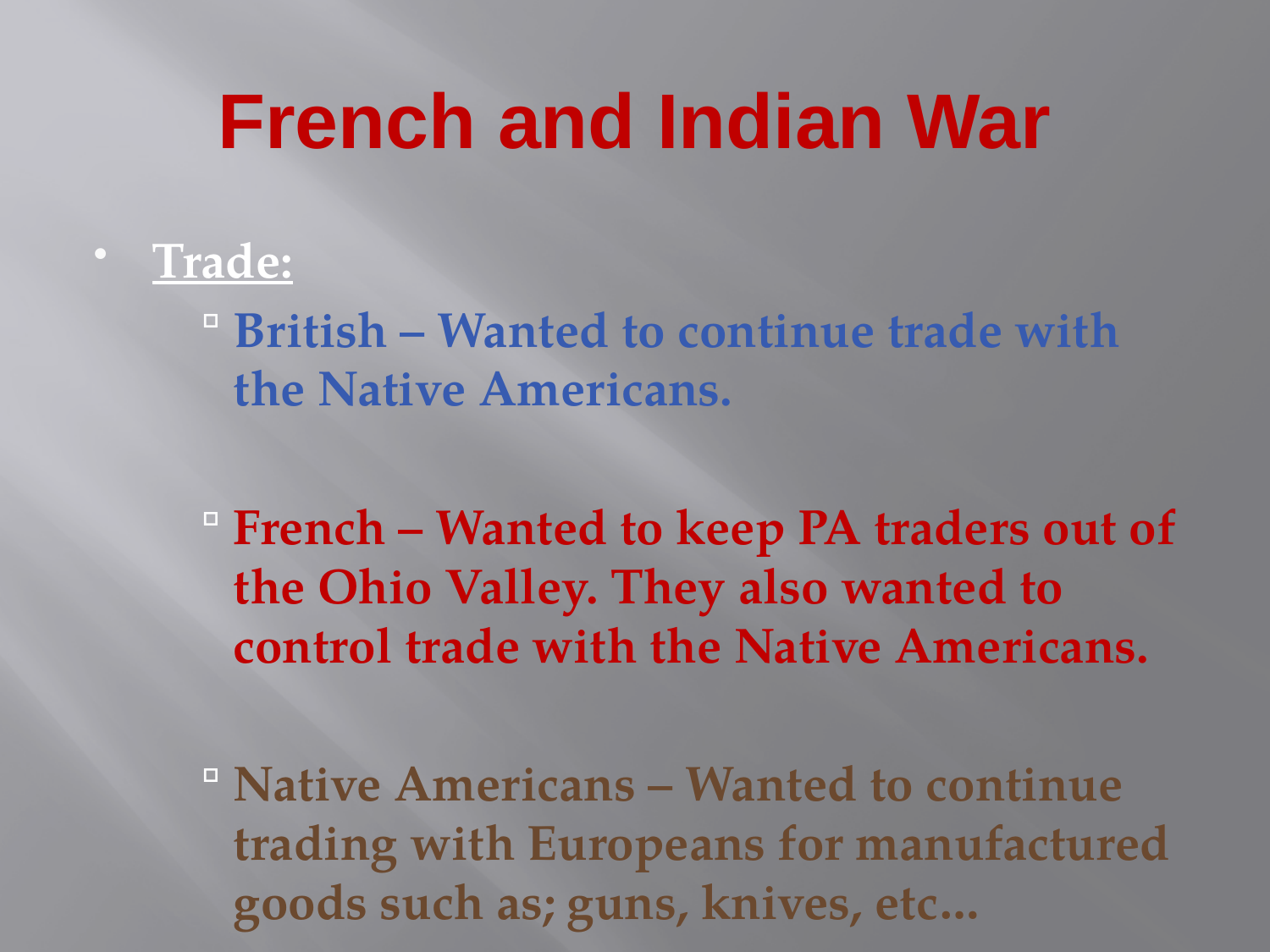

# French and Indian War
Trade:
British – Wanted to continue trade with the Native Americans.

French – Wanted to keep PA traders out of the Ohio Valley. They also wanted to control trade with the Native Americans.

Native Americans – Wanted to continue trading with Europeans for manufactured goods such as; guns, knives, etc…